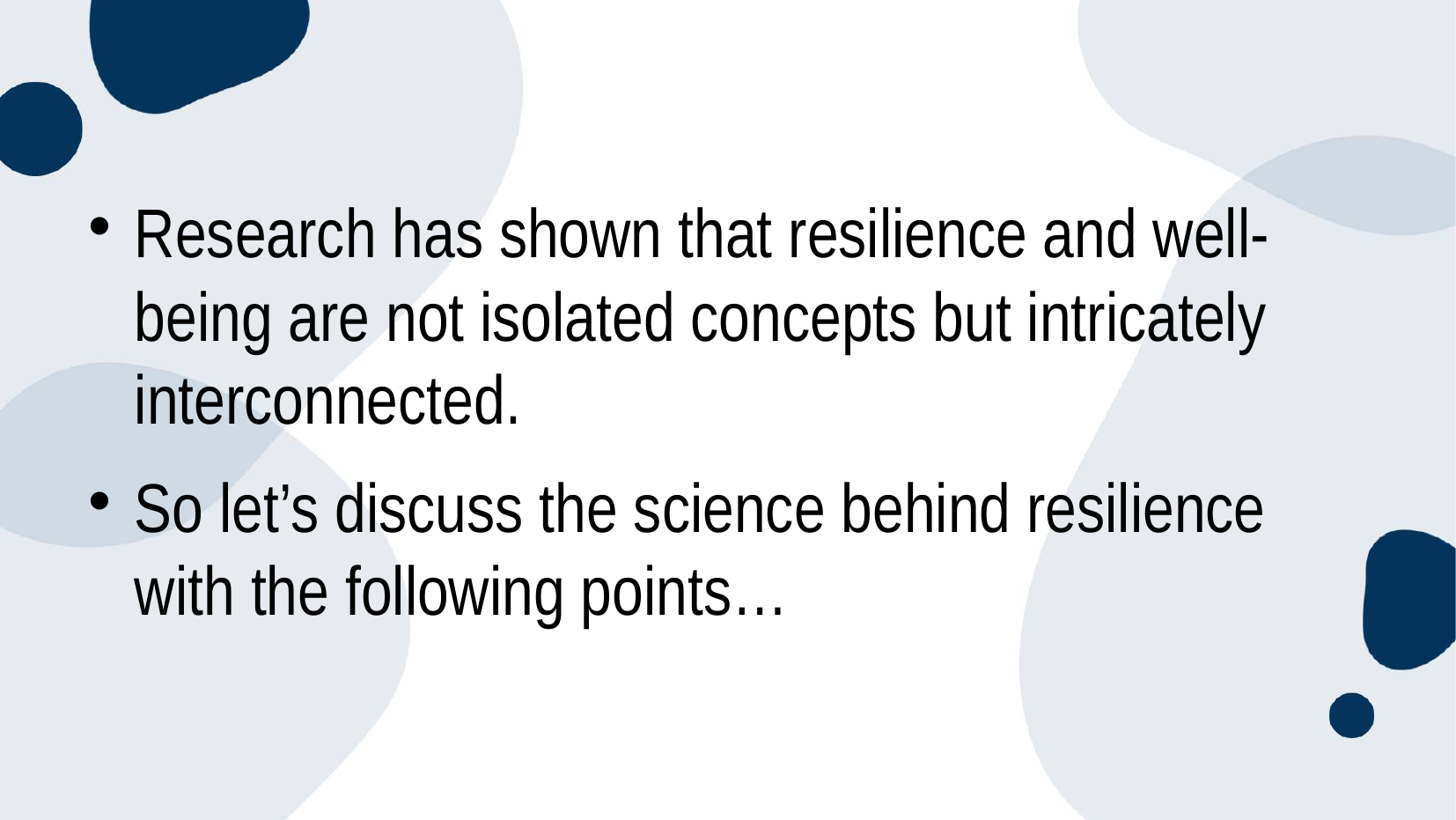

#
Research has shown that resilience and well-being are not isolated concepts but intricately interconnected.
So let’s discuss the science behind resilience with the following points…